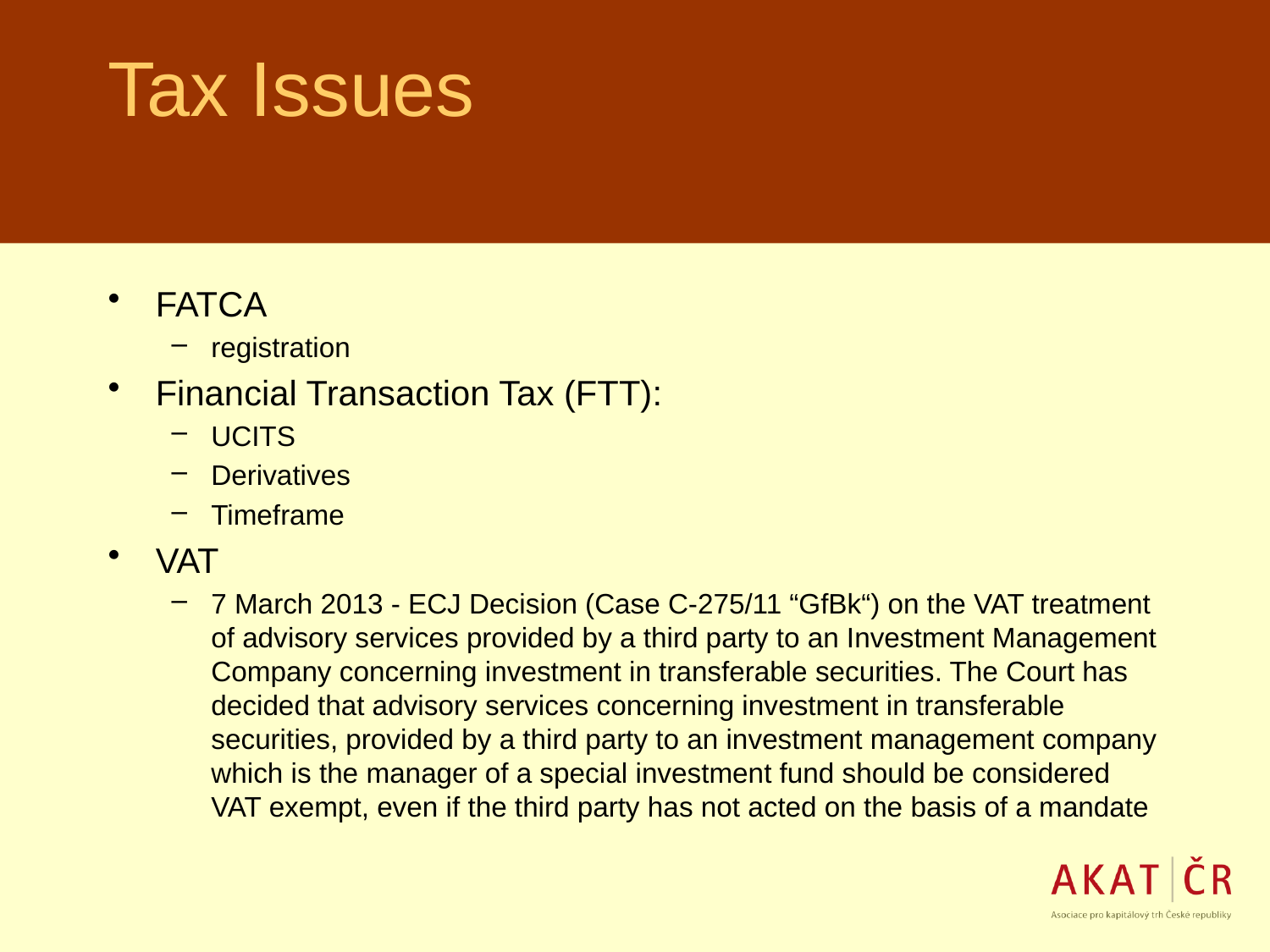

# Tax Issues
FATCA
registration
Financial Transaction Tax (FTT):
UCITS
Derivatives
Timeframe
VAT
7 March 2013 - ECJ Decision (Case C-275/11 “GfBk“) on the VAT treatment of advisory services provided by a third party to an Investment Management Company concerning investment in transferable securities. The Court has decided that advisory services concerning investment in transferable securities, provided by a third party to an investment management company which is the manager of a special investment fund should be considered VAT exempt, even if the third party has not acted on the basis of a mandate